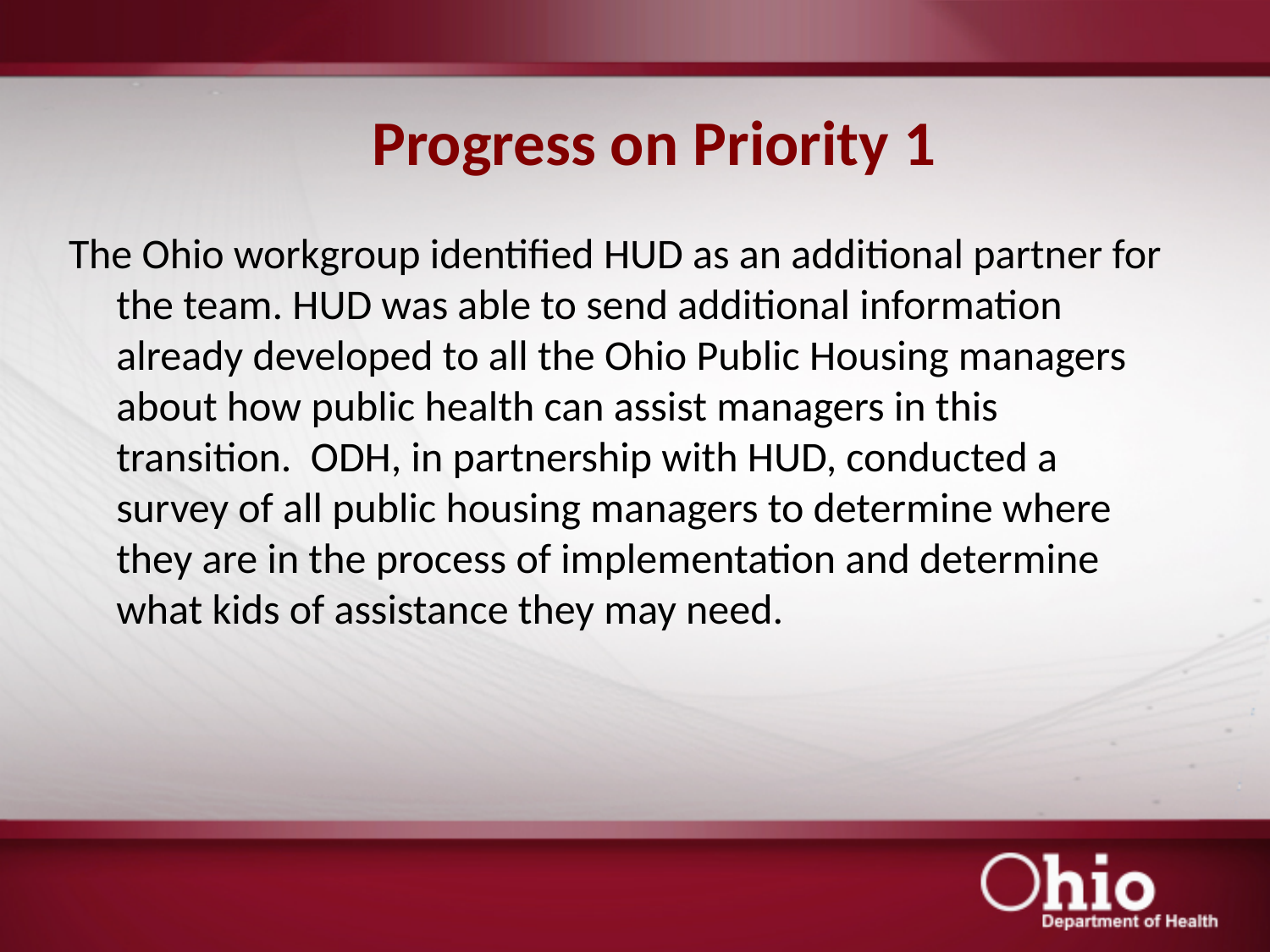

# Progress on Priority 1
The Ohio workgroup identified HUD as an additional partner for the team. HUD was able to send additional information already developed to all the Ohio Public Housing managers about how public health can assist managers in this transition.  ODH, in partnership with HUD, conducted a survey of all public housing managers to determine where they are in the process of implementation and determine what kids of assistance they may need.